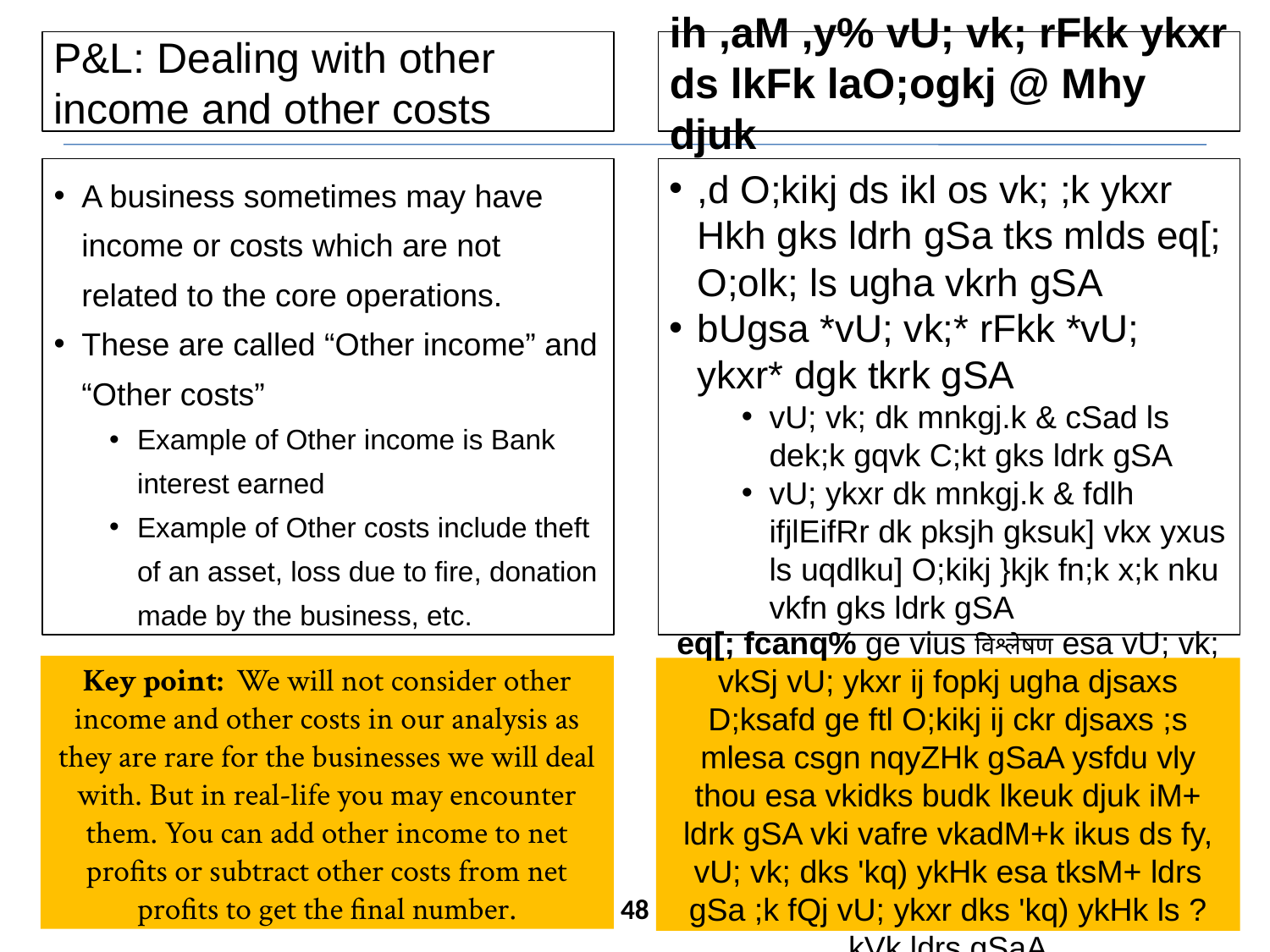

# P&L: Dealing with other income and other costs
ih ,aM ,y% vU; vk; rFkk ykxr ds lkFk laO;ogkj @ Mhy djuk
A business sometimes may have income or costs which are not related to the core operations.
These are called “Other income” and “Other costs”
Example of Other income is Bank interest earned
Example of Other costs include theft of an asset, loss due to fire, donation made by the business, etc.
,d O;kikj ds ikl os vk; ;k ykxr Hkh gks ldrh gSa tks mlds eq[; O;olk; ls ugha vkrh gSA
bUgsa *vU; vk;* rFkk *vU; ykxr* dgk tkrk gSA
vU; vk; dk mnkgj.k & cSad ls dek;k gqvk C;kt gks ldrk gSA
vU; ykxr dk mnkgj.k & fdlh ifjlEifRr dk pksjh gksuk] vkx yxus ls uqdlku] O;kikj }kjk fn;k x;k nku vkfn gks ldrk gSA
Key point:  We will not consider other income and other costs in our analysis as they are rare for the businesses we will deal with. But in real-life you may encounter them. You can add other income to net profits or subtract other costs from net profits to get the final number.
eq[; fcanq% ge vius विश्लेषण esa vU; vk; vkSj vU; ykxr ij fopkj ugha djsaxs D;ksafd ge ftl O;kikj ij ckr djsaxs ;s mlesa csgn nqyZHk gSaA ysfdu vly thou esa vkidks budk lkeuk djuk iM+ ldrk gSA vki vafre vkadM+k ikus ds fy, vU; vk; dks 'kq) ykHk esa tksM+ ldrs gSa ;k fQj vU; ykxr dks 'kq) ykHk ls ?kVk ldrs gSaA
48